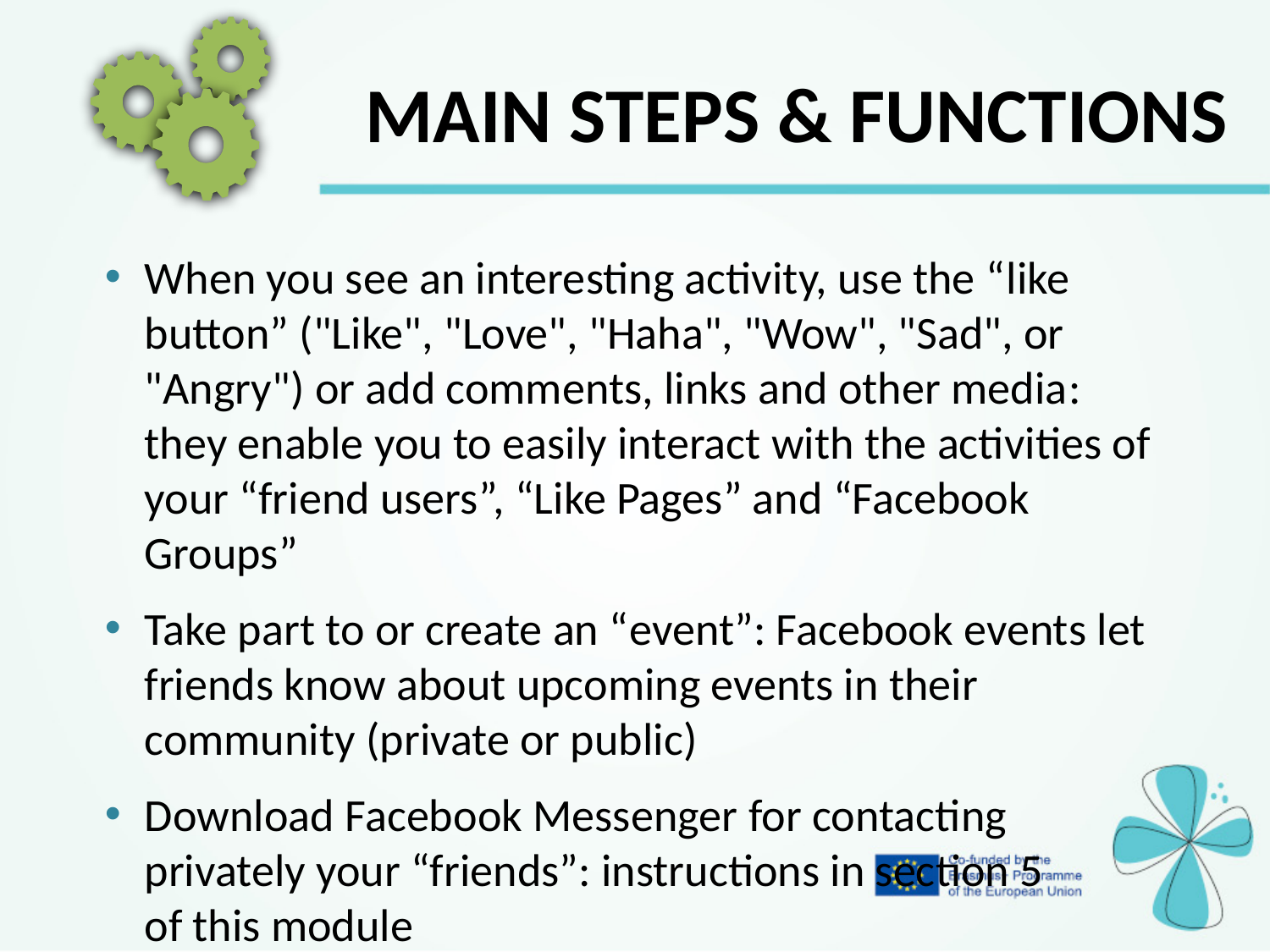

MAIN STEPS & FUNCTIONS
When you see an interesting activity, use the “like button” ("Like", "Love", "Haha", "Wow", "Sad", or "Angry") or add comments, links and other media: they enable you to easily interact with the activities of your “friend users”, “Like Pages” and “Facebook Groups”

Take part to or create an “event”: Facebook events let friends know about upcoming events in their community (private or public)

Download Facebook Messenger for contacting privately your “friends”: instructions in section 5
of this module